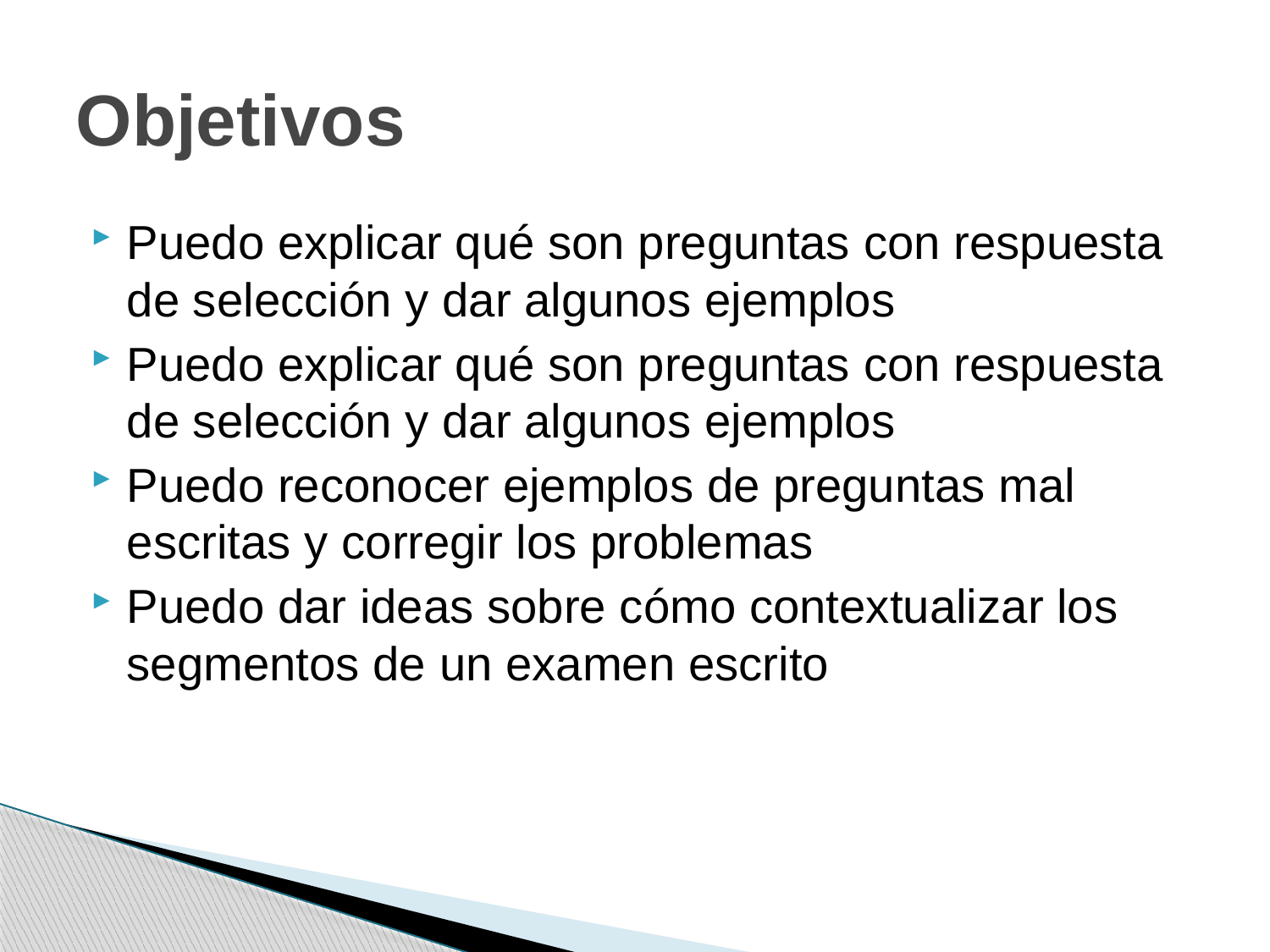

# Objetivos
Puedo explicar qué son preguntas con respuesta de selección y dar algunos ejemplos
Puedo explicar qué son preguntas con respuesta de selección y dar algunos ejemplos
Puedo reconocer ejemplos de preguntas mal escritas y corregir los problemas
Puedo dar ideas sobre cómo contextualizar los segmentos de un examen escrito